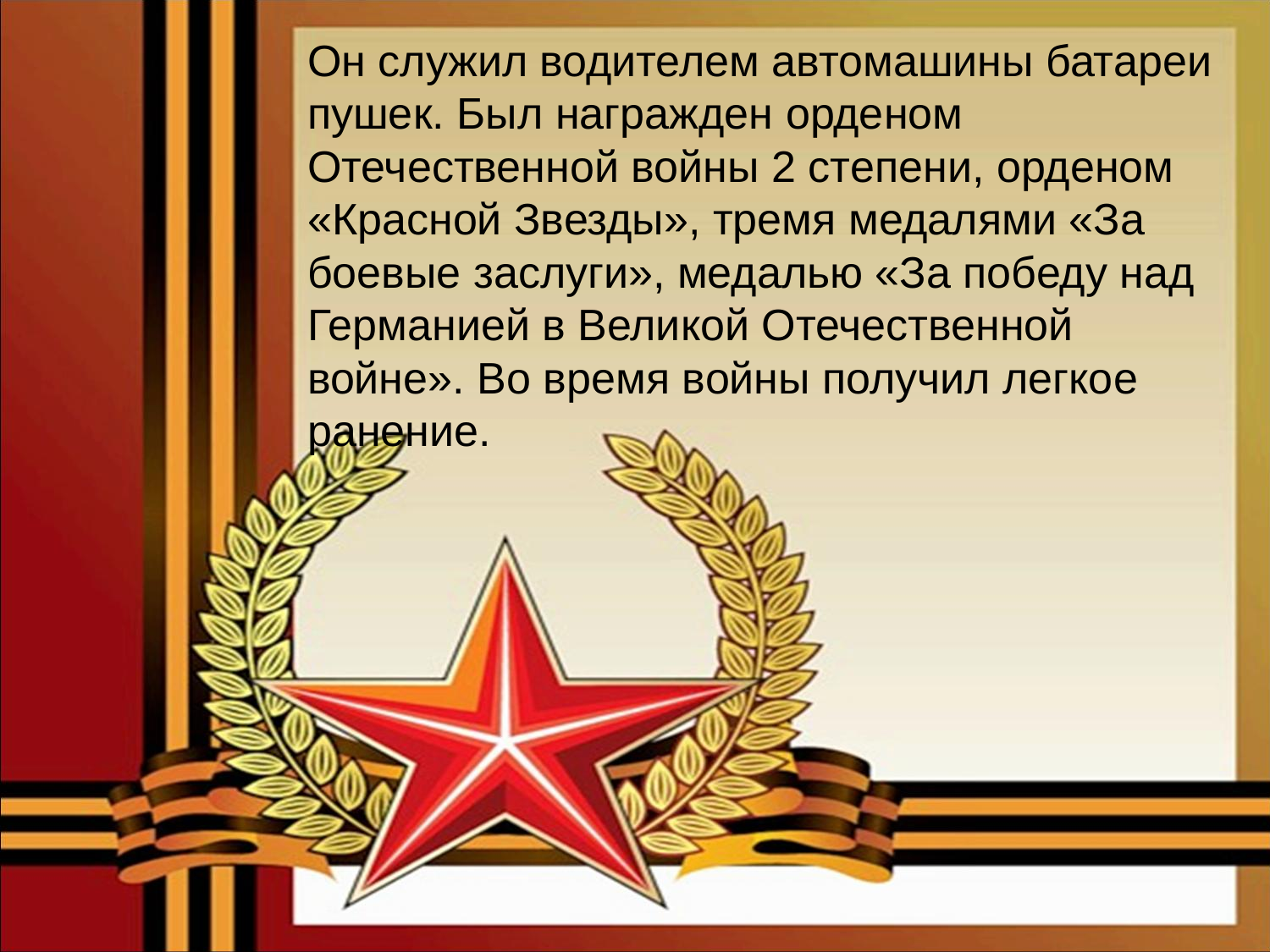

Он служил водителем автомашины батареи пушек. Был награжден орденом Отечественной войны 2 степени, орденом «Красной Звезды», тремя медалями «За боевые заслуги», медалью «За победу над Германией в Великой Отечественной войне». Во время войны получил легкое ранение.